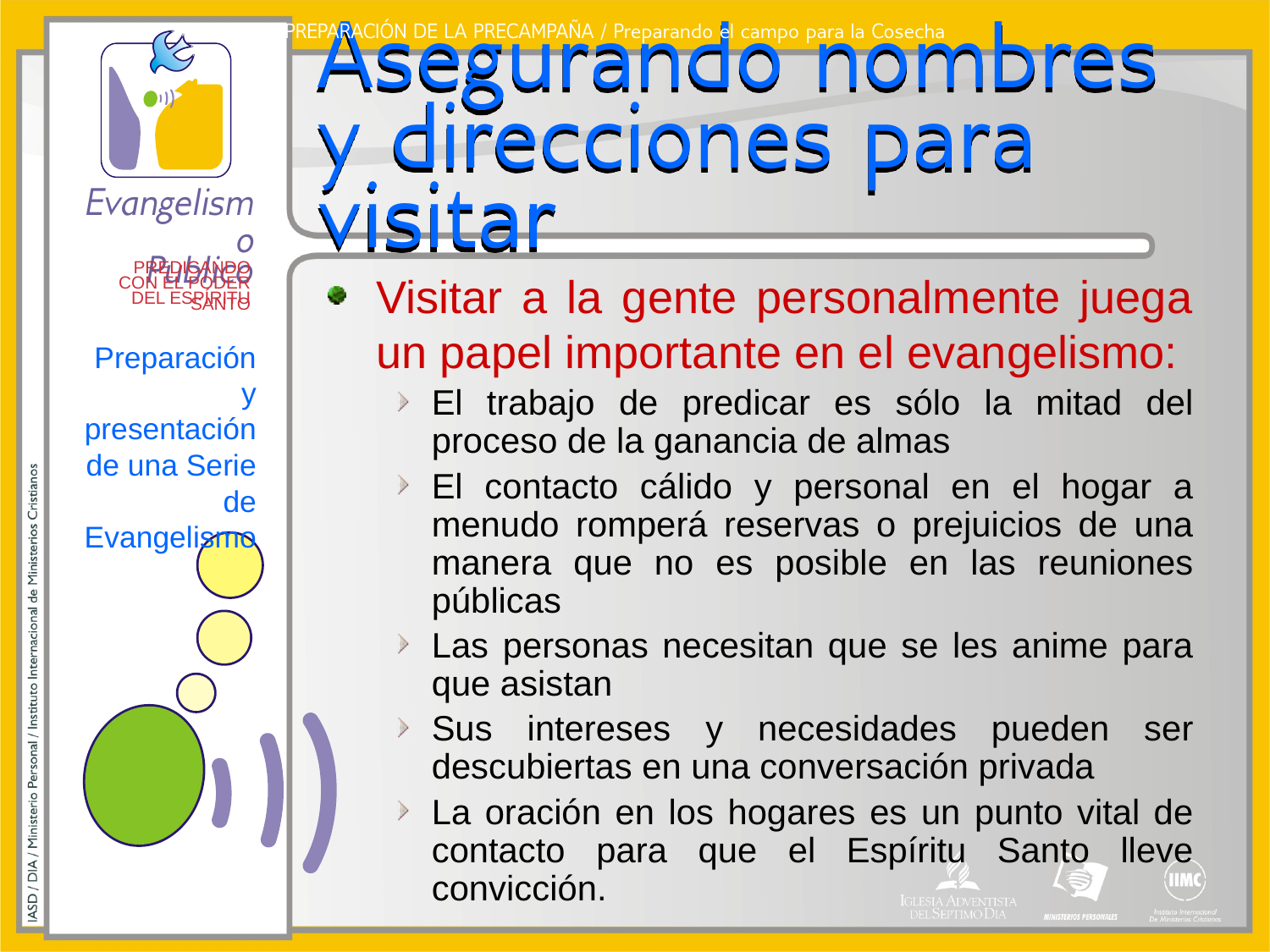

PREPARACIÓN DE LA PRECAMPAÑA / Preparando el campo para la Cosecha
# Asegurando nombres y direcciones para visitar
Visitar a la gente personalmente juega un papel importante en el evangelismo:
El trabajo de predicar es sólo la mitad del proceso de la ganancia de almas
El contacto cálido y personal en el hogar a menudo romperá reservas o prejuicios de una manera que no es posible en las reuniones públicas
Las personas necesitan que se les anime para que asistan
Sus intereses y necesidades pueden ser descubiertas en una conversación privada
La oración en los hogares es un punto vital de contacto para que el Espíritu Santo lleve convicción.